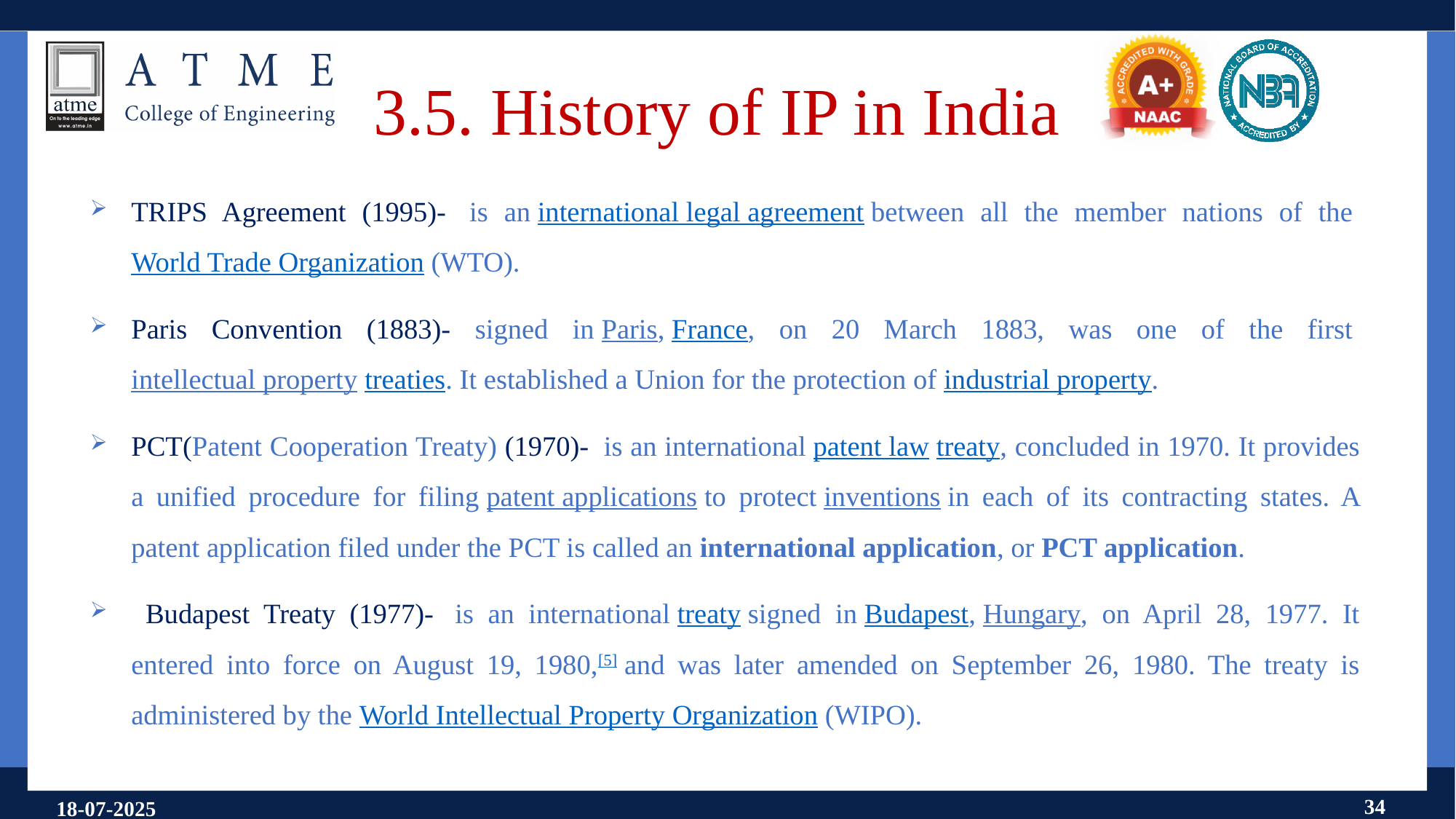

# 3.5. History of IP in India
TRIPS Agreement (1995)-  is an international legal agreement between all the member nations of the World Trade Organization (WTO).
Paris Convention (1883)- signed in Paris, France, on 20 March 1883, was one of the first intellectual property treaties. It established a Union for the protection of industrial property.
PCT(Patent Cooperation Treaty) (1970)-  is an international patent law treaty, concluded in 1970. It provides a unified procedure for filing patent applications to protect inventions in each of its contracting states. A patent application filed under the PCT is called an international application, or PCT application.
 Budapest Treaty (1977)-  is an international treaty signed in Budapest, Hungary, on April 28, 1977. It entered into force on August 19, 1980,[5] and was later amended on September 26, 1980. The treaty is administered by the World Intellectual Property Organization (WIPO).

34
18-07-2025